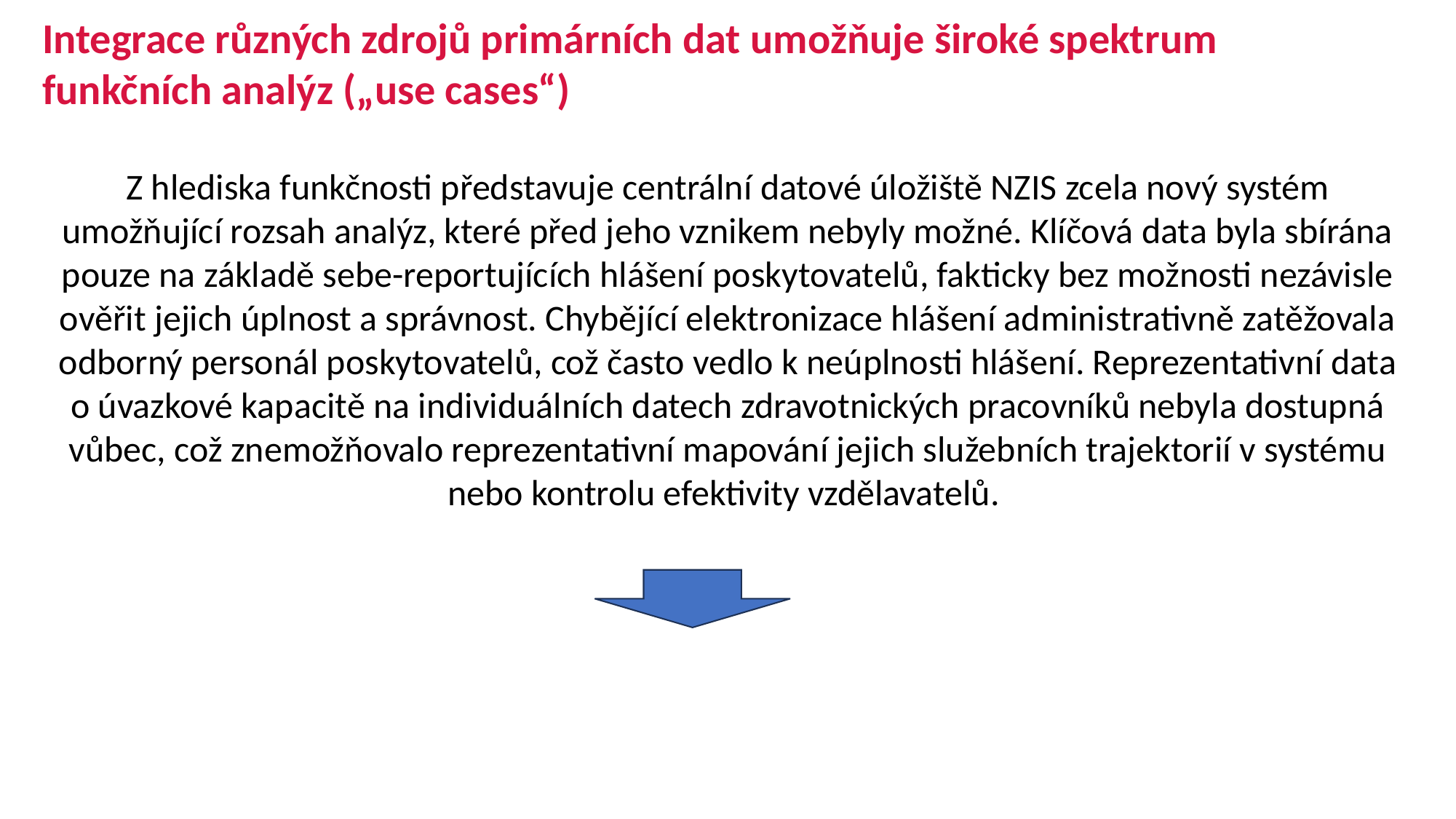

Integrace různých zdrojů primárních dat umožňuje široké spektrum funkčních analýz („use cases“)
Z hlediska funkčnosti představuje centrální datové úložiště NZIS zcela nový systém umožňující rozsah analýz, které před jeho vznikem nebyly možné. Klíčová data byla sbírána pouze na základě sebe-reportujících hlášení poskytovatelů, fakticky bez možnosti nezávisle ověřit jejich úplnost a správnost. Chybějící elektronizace hlášení administrativně zatěžovala odborný personál poskytovatelů, což často vedlo k neúplnosti hlášení. Reprezentativní data o úvazkové kapacitě na individuálních datech zdravotnických pracovníků nebyla dostupná vůbec, což znemožňovalo reprezentativní mapování jejich služebních trajektorií v systému nebo kontrolu efektivity vzdělavatelů.